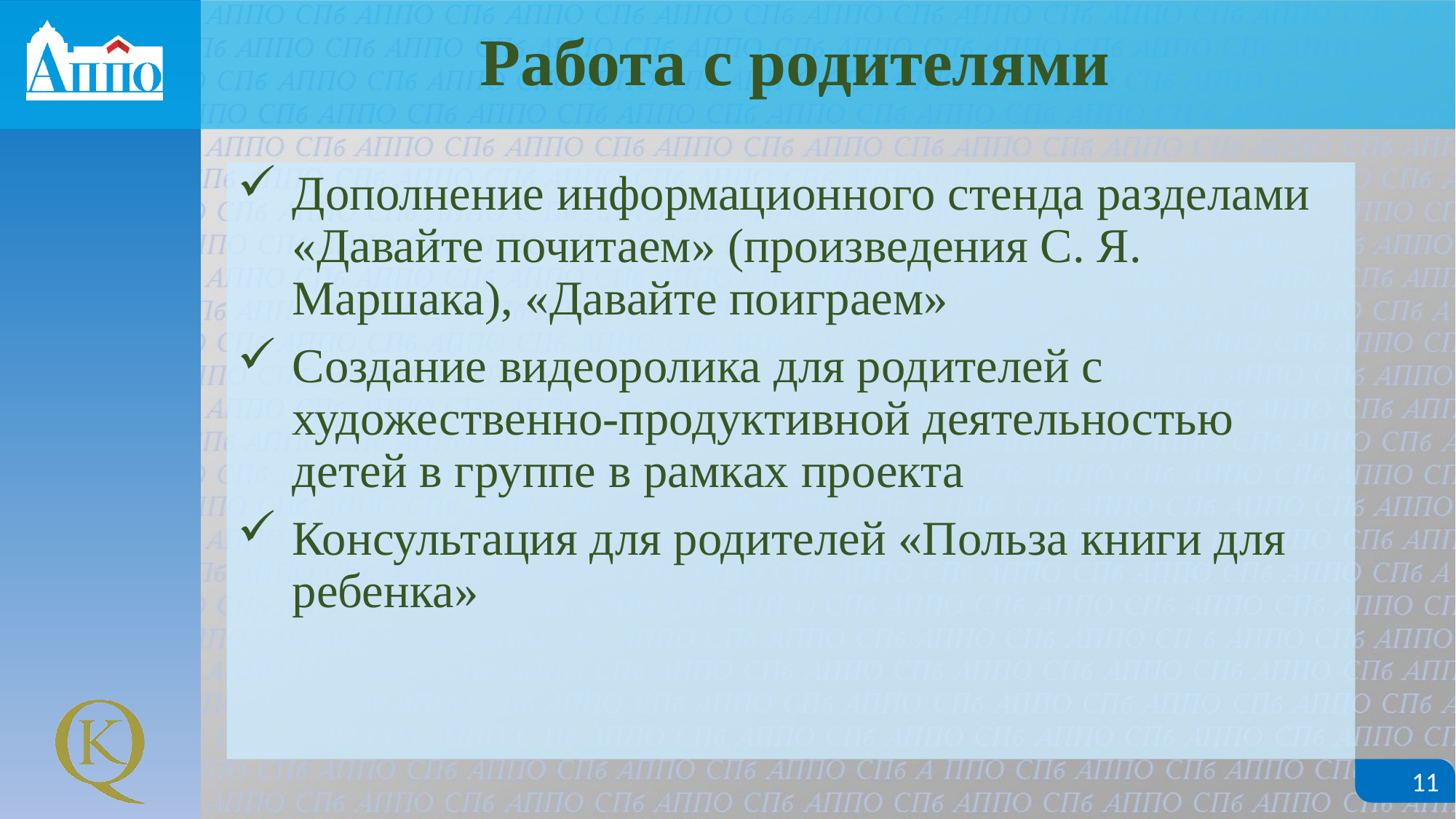

# Работа с родителями
Дополнение информационного стенда разделами «Давайте почитаем» (произведения С. Я. Маршака), «Давайте поиграем»
Создание видеоролика для родителей с художественно-продуктивной деятельностью детей в группе в рамках проекта
Консультация для родителей «Польза книги для ребенка»

11